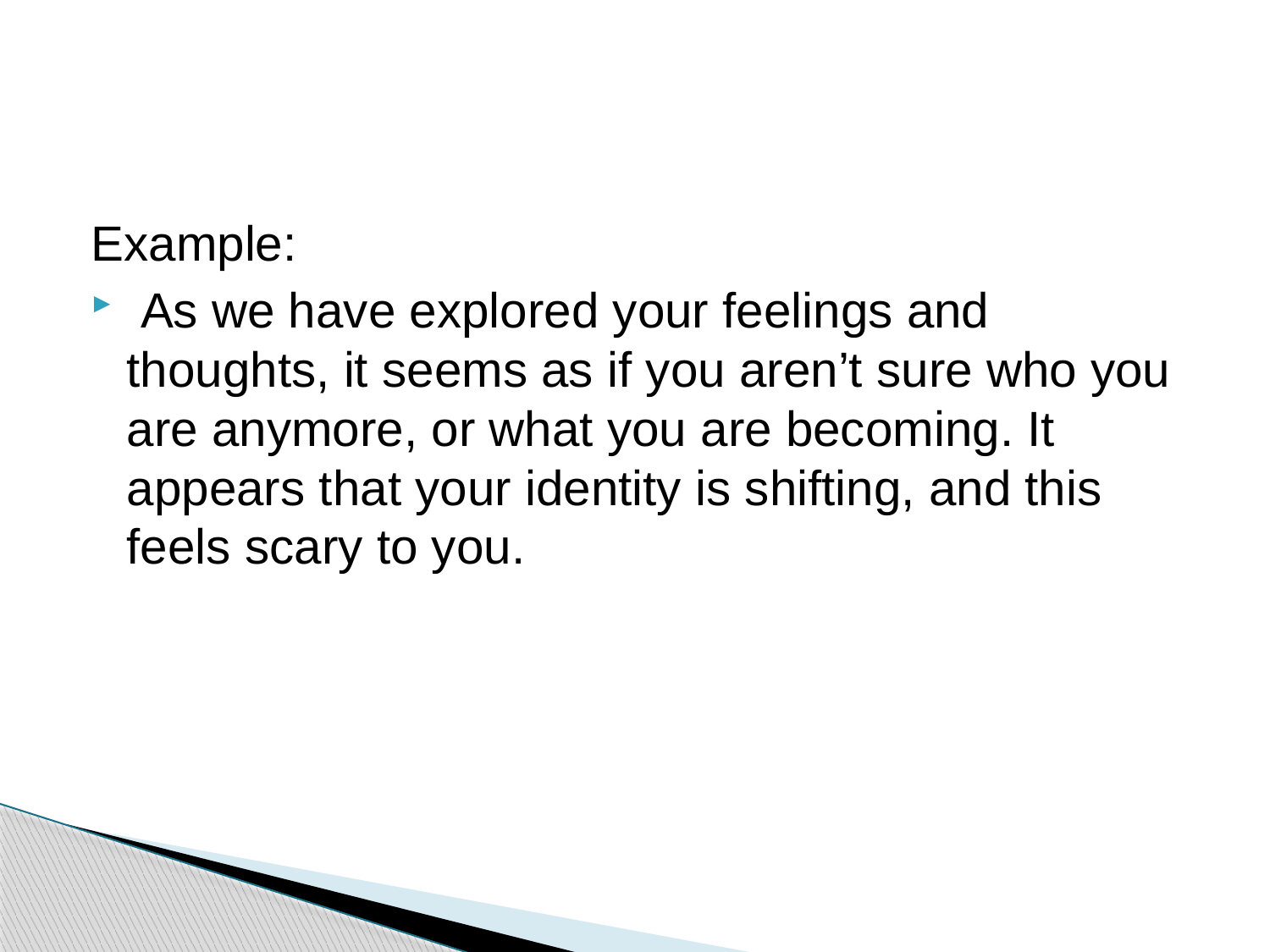

#
Example:
 As we have explored your feelings and thoughts, it seems as if you aren’t sure who you are anymore, or what you are becoming. It appears that your identity is shifting, and this feels scary to you.